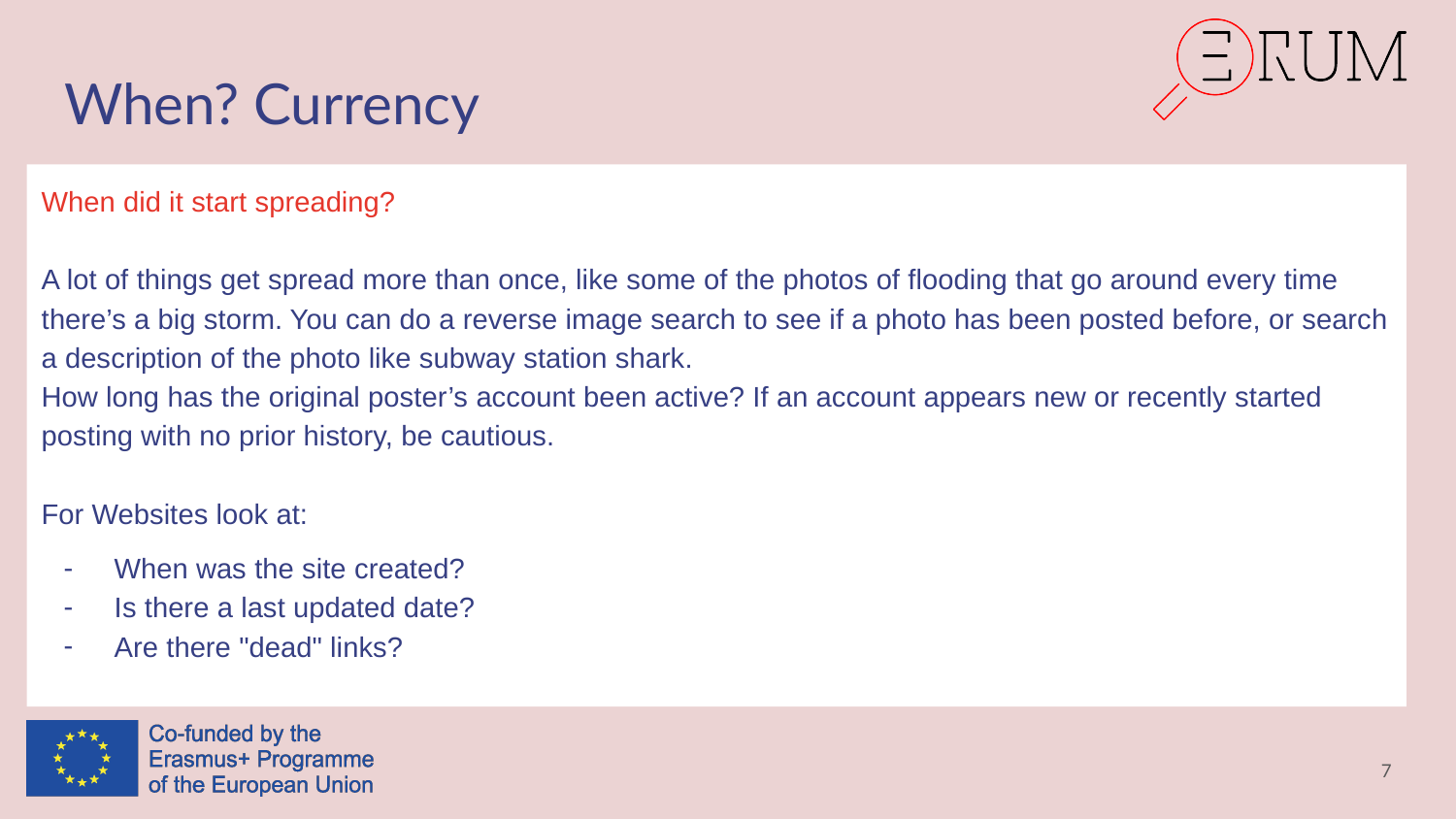

# When? Currency

When did it start spreading?

A lot of things get spread more than once, like some of the photos of flooding that go around every time there’s a big storm. You can do a reverse image search to see if a photo has been posted before, or search a description of the photo like subway station shark.
How long has the original poster’s account been active? If an account appears new or recently started posting with no prior history, be cautious.

For Websites look at:
When was the site created?
Is there a last updated date?
Are there "dead" links?

7